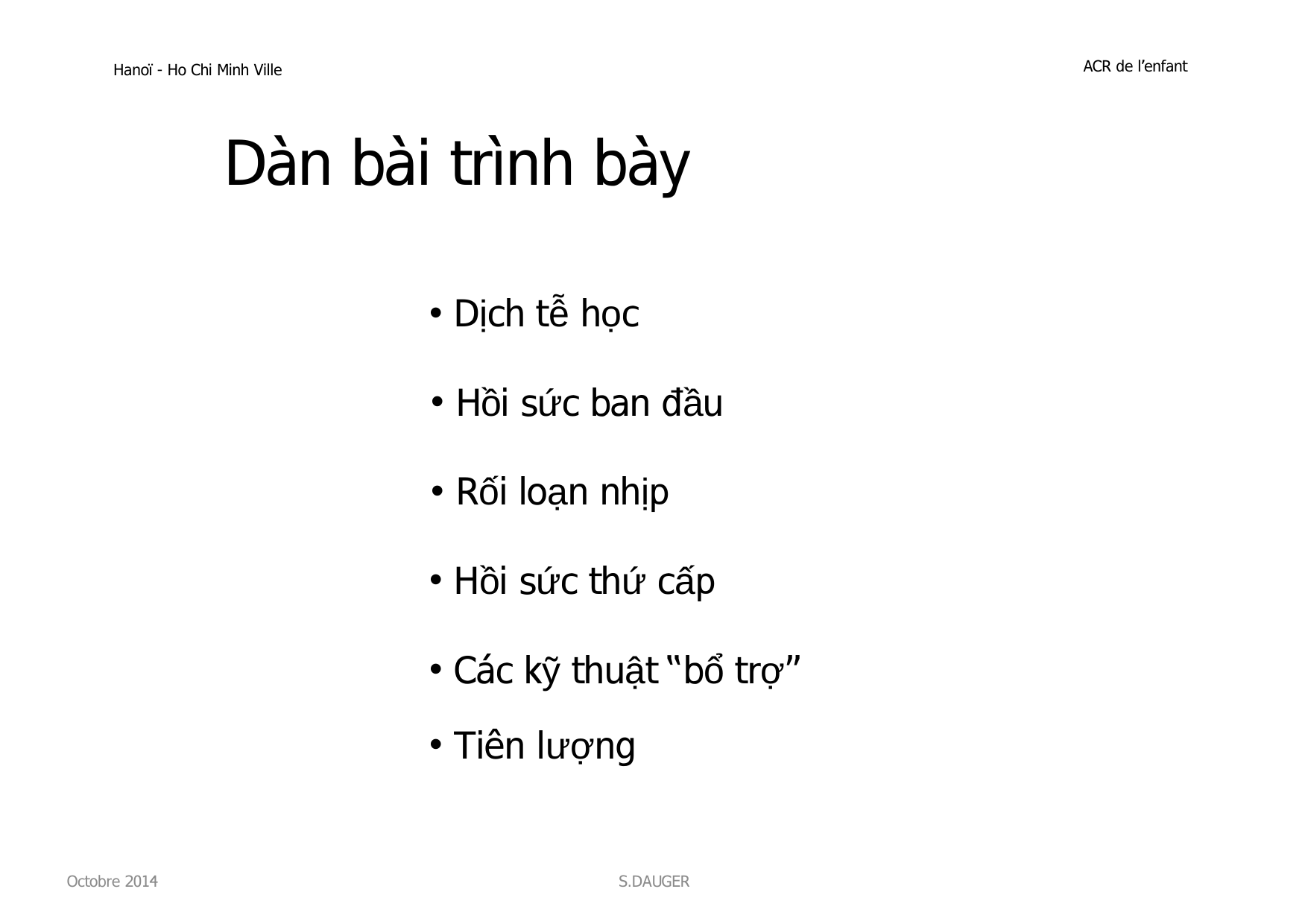

ACR de l’enfant
Hanoï - Ho Chi Minh Ville
Dàn bài trình bày
Dịch tễ học

Hồi sức ban đầu

Rối loạn nhịp

Hồi sức thứ cấp

Các kỹ thuật “bổ trợ”

Tiên lượng
Octobre 2014
S.DAUGER